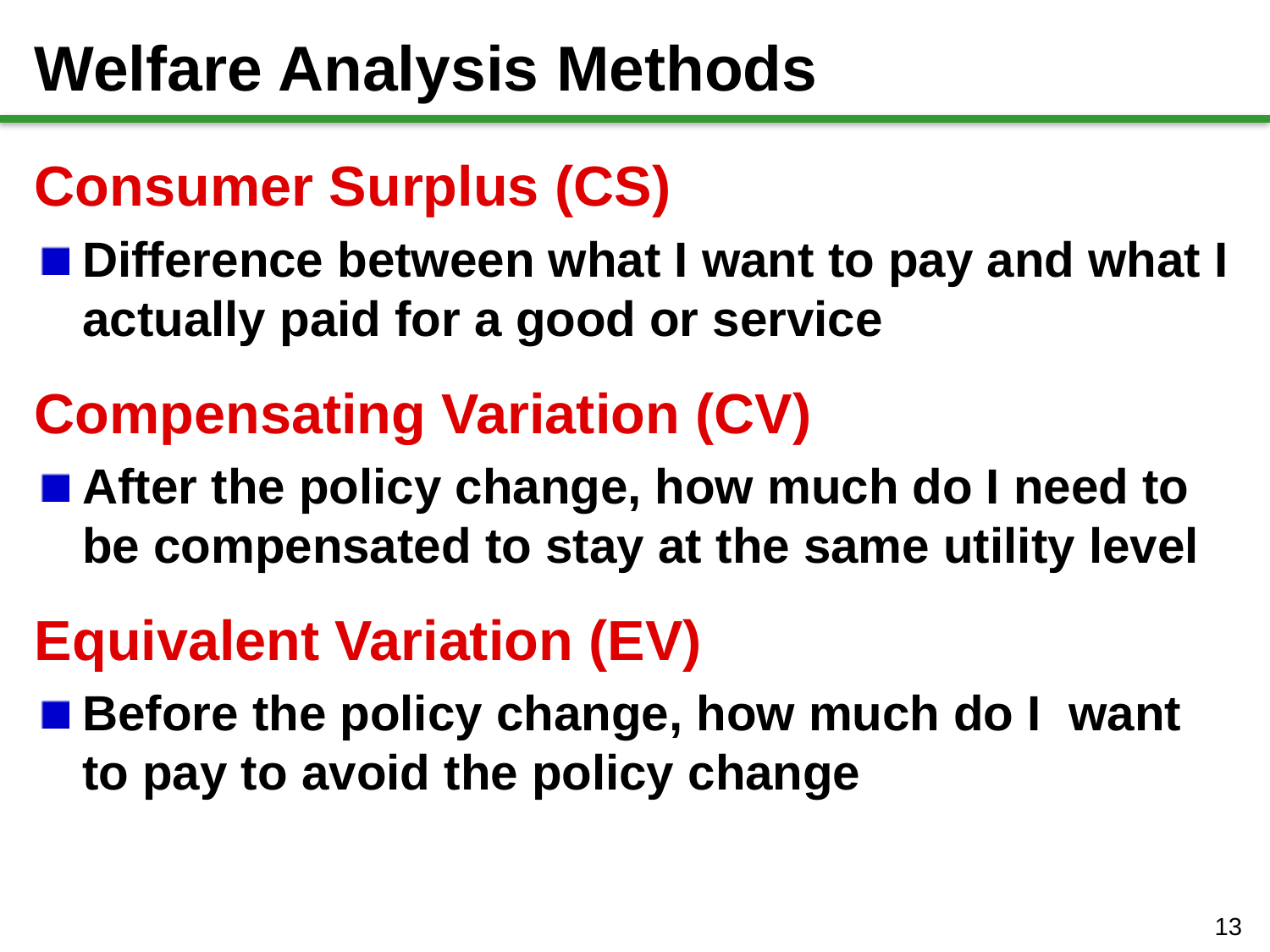

# Welfare Analysis Methods

Consumer Surplus (CS)
Difference between what I want to pay and what I actually paid for a good or service

Compensating Variation (CV)
After the policy change, how much do I need to be compensated to stay at the same utility level

Equivalent Variation (EV)
Before the policy change, how much do I  want to pay to avoid the policy change

13